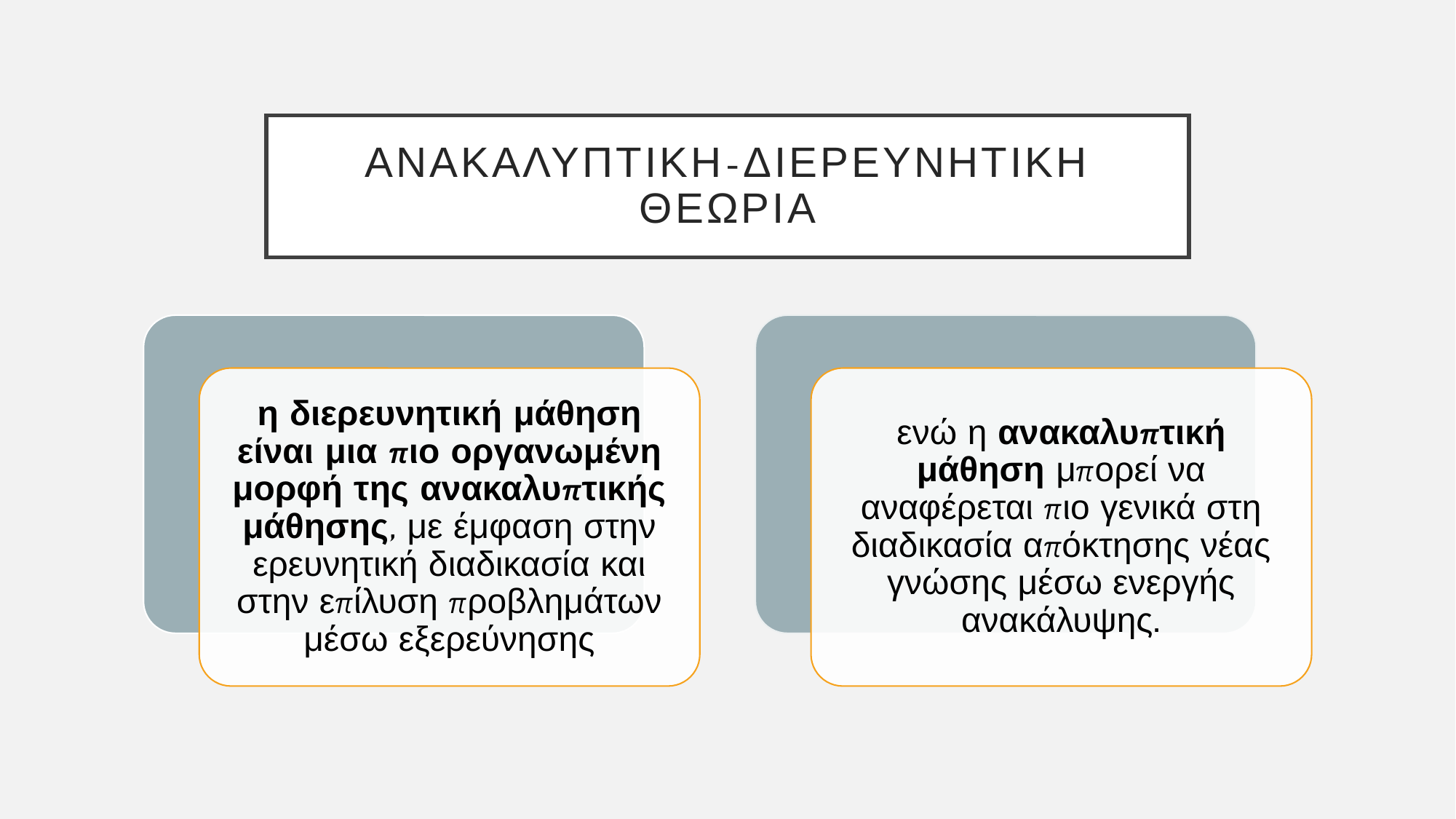

# Ανακαλυπτικη-διερευνητικη θεωρια
η διερευνητική μάθηση είναι μια πιο οργανωμένη μορφή της ανακαλυπτικής μάθησης, με έμφαση στην ερευνητική διαδικασία και στην επίλυση προβλημάτων μέσω εξερεύνησης
ενώ η ανακαλυπτική μάθηση μπορεί να αναφέρεται πιο γενικά στη διαδικασία απόκτησης νέας γνώσης μέσω ενεργής ανακάλυψης.